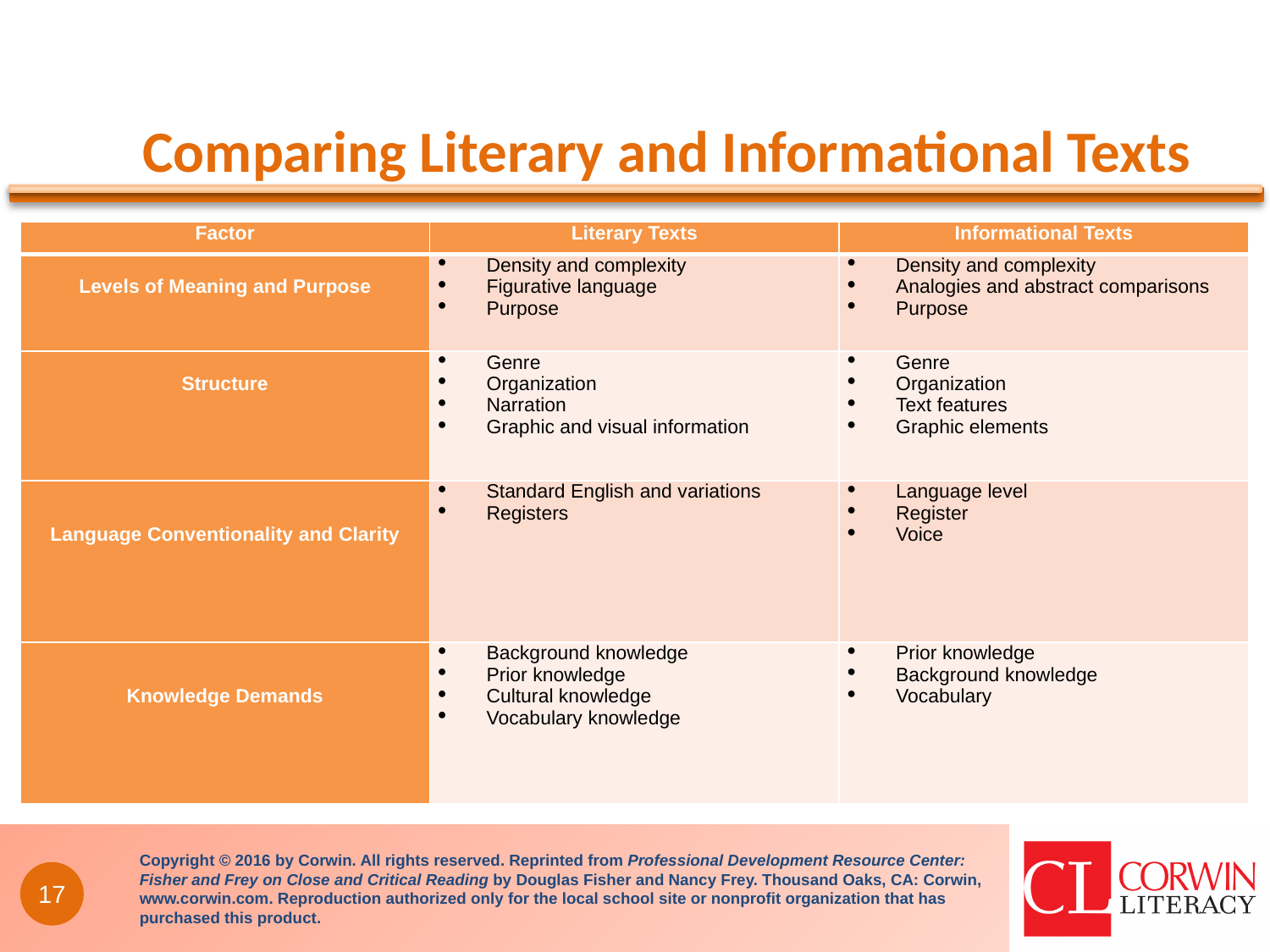

# Comparing Literary and Informational Texts
| Factor | Literary Texts | Informational Texts |
| --- | --- | --- |
| Levels of Meaning and Purpose | Density and complexity Figurative language Purpose | Density and complexity Analogies and abstract comparisons Purpose |
| Structure | Genre Organization Narration Graphic and visual information | Genre Organization Text features Graphic elements |
| Language Conventionality and Clarity | Standard English and variations Registers | Language level Register Voice |
| Knowledge Demands | Background knowledge Prior knowledge Cultural knowledge Vocabulary knowledge | Prior knowledge Background knowledge Vocabulary |
Copyright © 2016 by Corwin. All rights reserved. Reprinted from Professional Development Resource Center: Fisher and Frey on Close and Critical Reading by Douglas Fisher and Nancy Frey. Thousand Oaks, CA: Corwin, www.corwin.com. Reproduction authorized only for the local school site or nonprofit organization that has purchased this product.
17